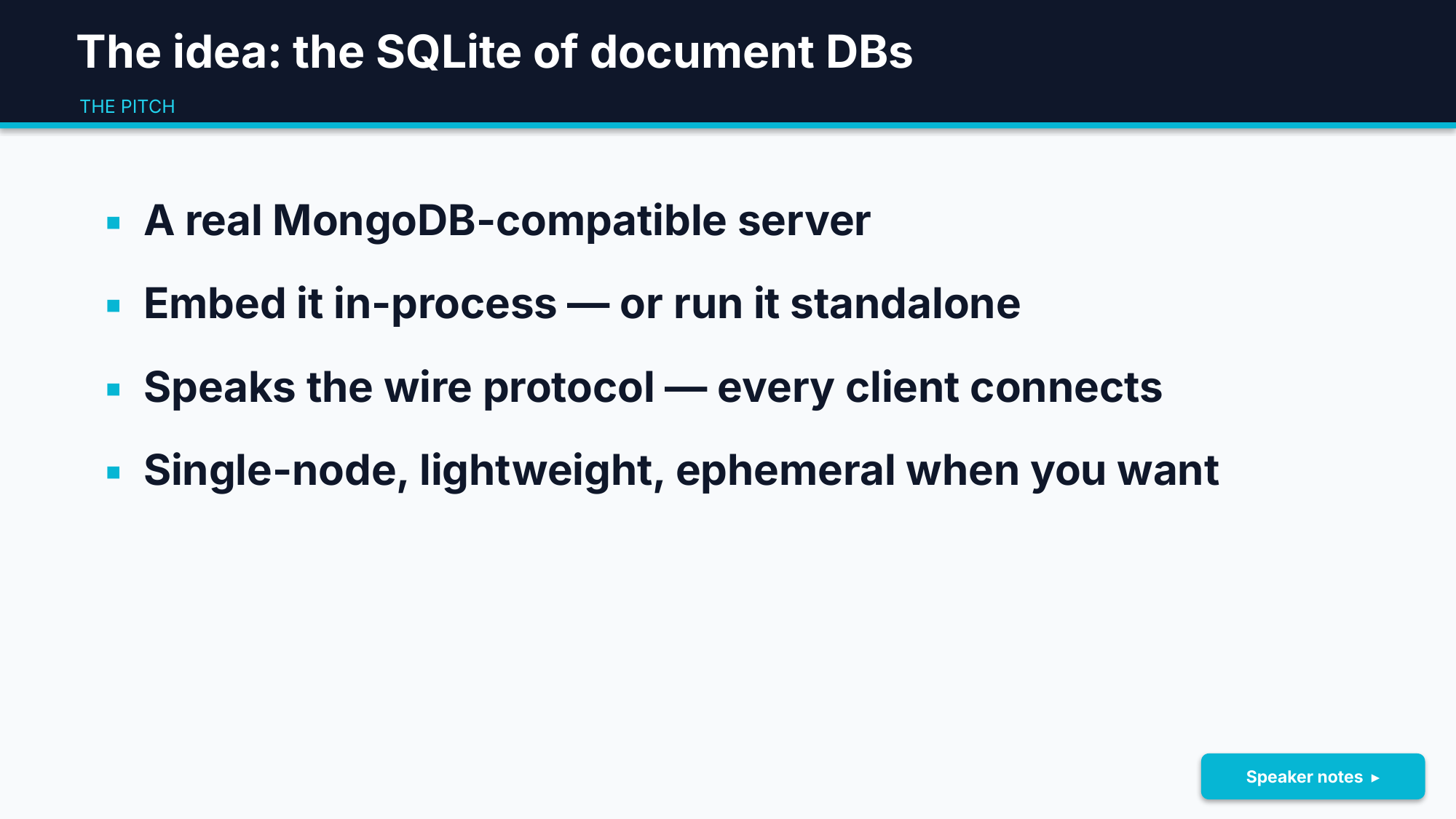

The idea: the SQLite of document DBs
THE PITCH

▪  A real MongoDB-compatible server
▪  Embed it in-process — or run it standalone
▪  Speaks the wire protocol — every client connects
▪  Single-node, lightweight, ephemeral when you want
Speaker notes  ▸